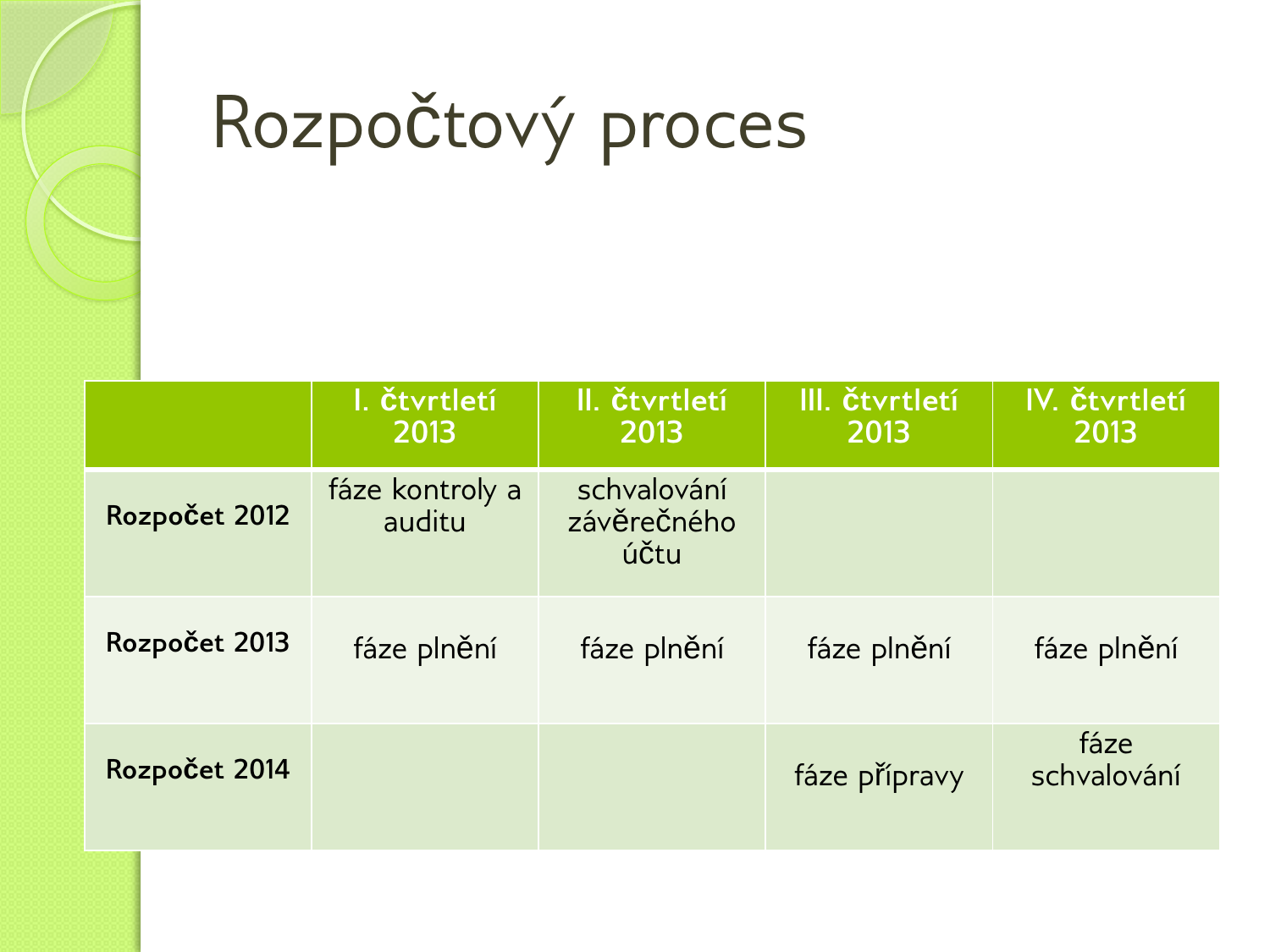

# Rozpočtový proces
|  | I. čtvrtletí 2013 | II. čtvrtletí 2013 | III. čtvrtletí 2013 | IV. čtvrtletí 2013 |
| --- | --- | --- | --- | --- |
| Rozpočet 2012 | fáze kontroly a auditu | schvalování závěrečného účtu |  |  |
| Rozpočet 2013 | fáze plnění | fáze plnění | fáze plnění | fáze plnění |
| Rozpočet 2014 |  |  | fáze přípravy | fáze schvalování |